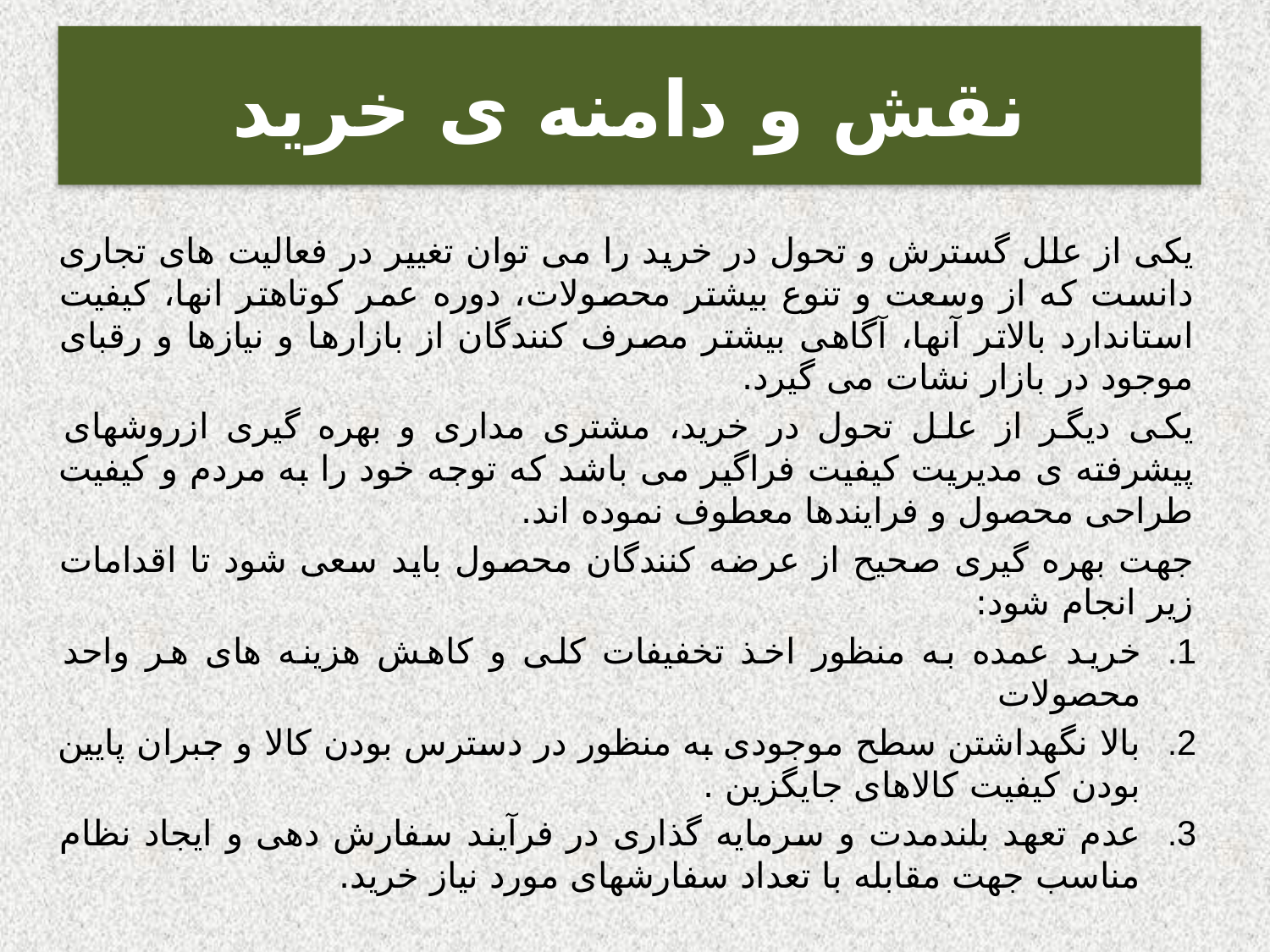

# نقش و دامنه ی خرید
یکی از علل گسترش و تحول در خرید را می توان تغییر در فعالیت های تجاری دانست که از وسعت و تنوع بیشتر محصولات، دوره عمر کوتاهتر انها، کیفیت استاندارد بالاتر آنها، آگاهی بیشتر مصرف کنندگان از بازارها و نیازها و رقبای موجود در بازار نشات می گیرد.
یکی دیگر از علل تحول در خرید، مشتری مداری و بهره گیری ازروشهای پیشرفته ی مدیریت کیفیت فراگیر می باشد که توجه خود را به مردم و کیفیت طراحی محصول و فرایندها معطوف نموده اند.
جهت بهره گیری صحیح از عرضه کنندگان محصول باید سعی شود تا اقدامات زیر انجام شود:
خرید عمده به منظور اخذ تخفیفات کلی و کاهش هزینه های هر واحد محصولات
بالا نگهداشتن سطح موجودی به منظور در دسترس بودن کالا و جبران پایین بودن کیفیت کالاهای جایگزین .
عدم تعهد بلندمدت و سرمایه گذاری در فرآیند سفارش دهی و ایجاد نظام مناسب جهت مقابله با تعداد سفارشهای مورد نیاز خرید.